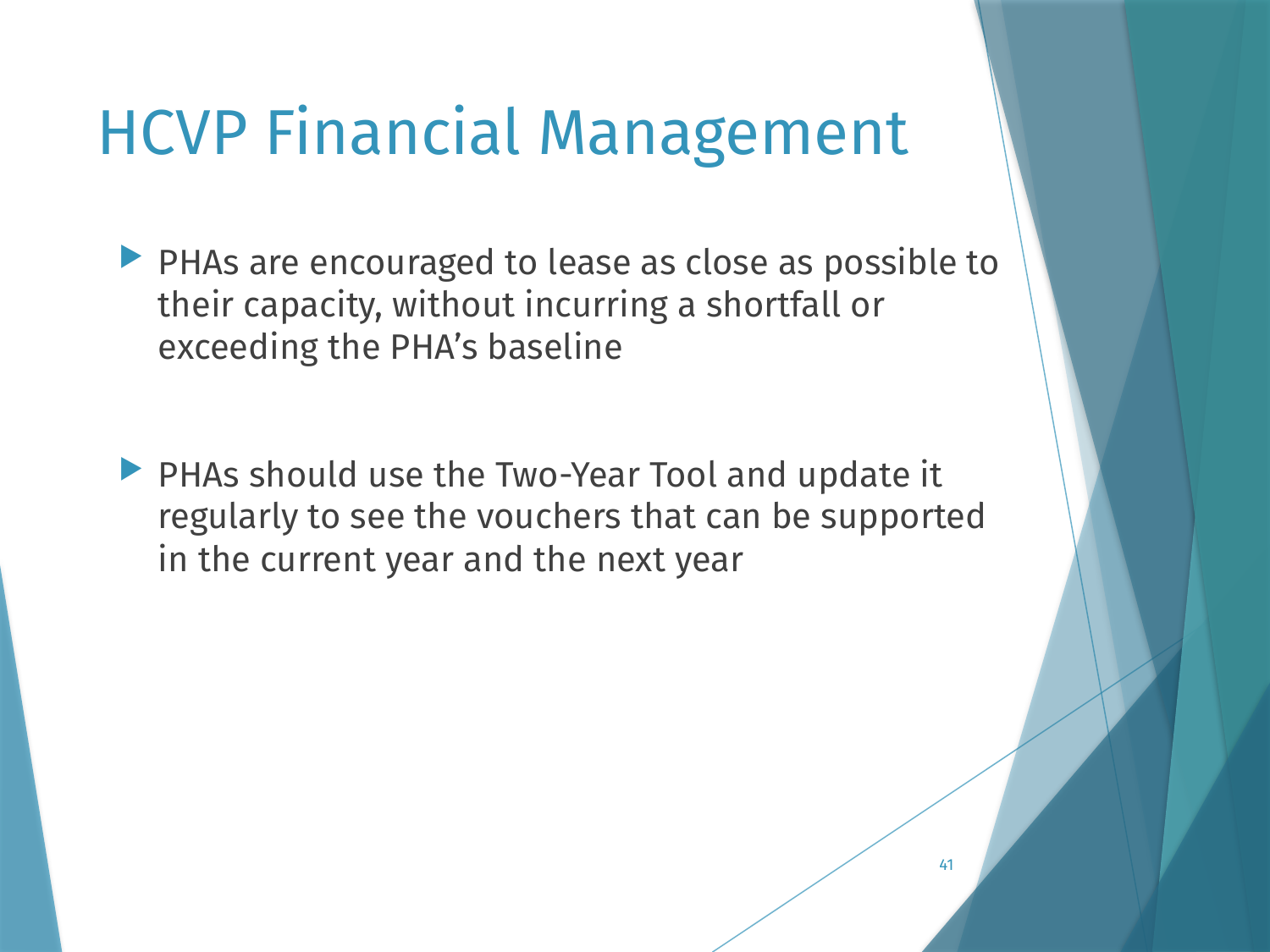

# HCVP Financial Management
PHAs are encouraged to lease as close as possible to their capacity, without incurring a shortfall or exceeding the PHA’s baseline

PHAs should use the Two-Year Tool and update it regularly to see the vouchers that can be supported in the current year and the next year
41